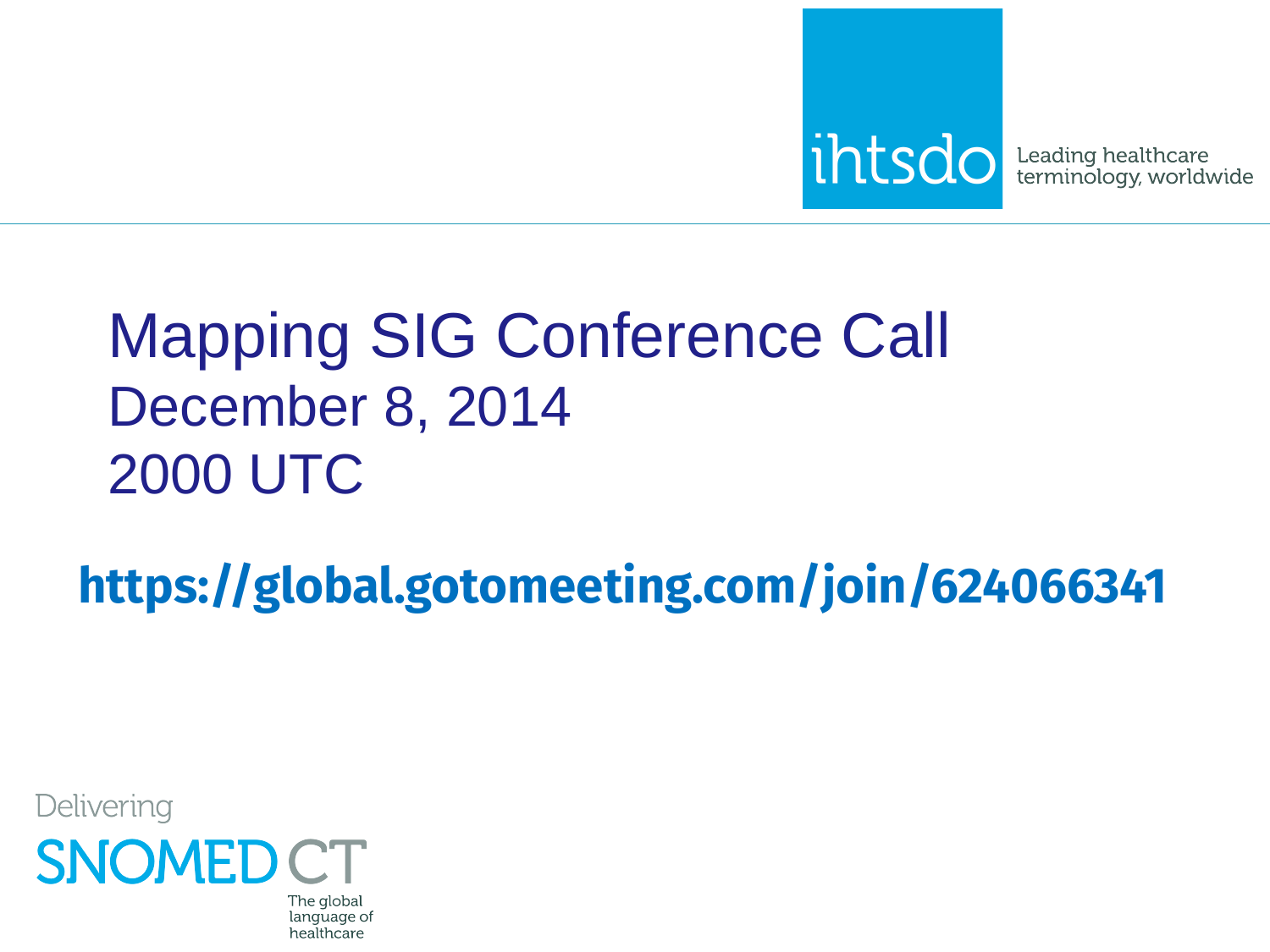

# Mapping SIG Conference Call December 8, 2014 2000 UTC
https://global.gotomeeting.com/join/624066341